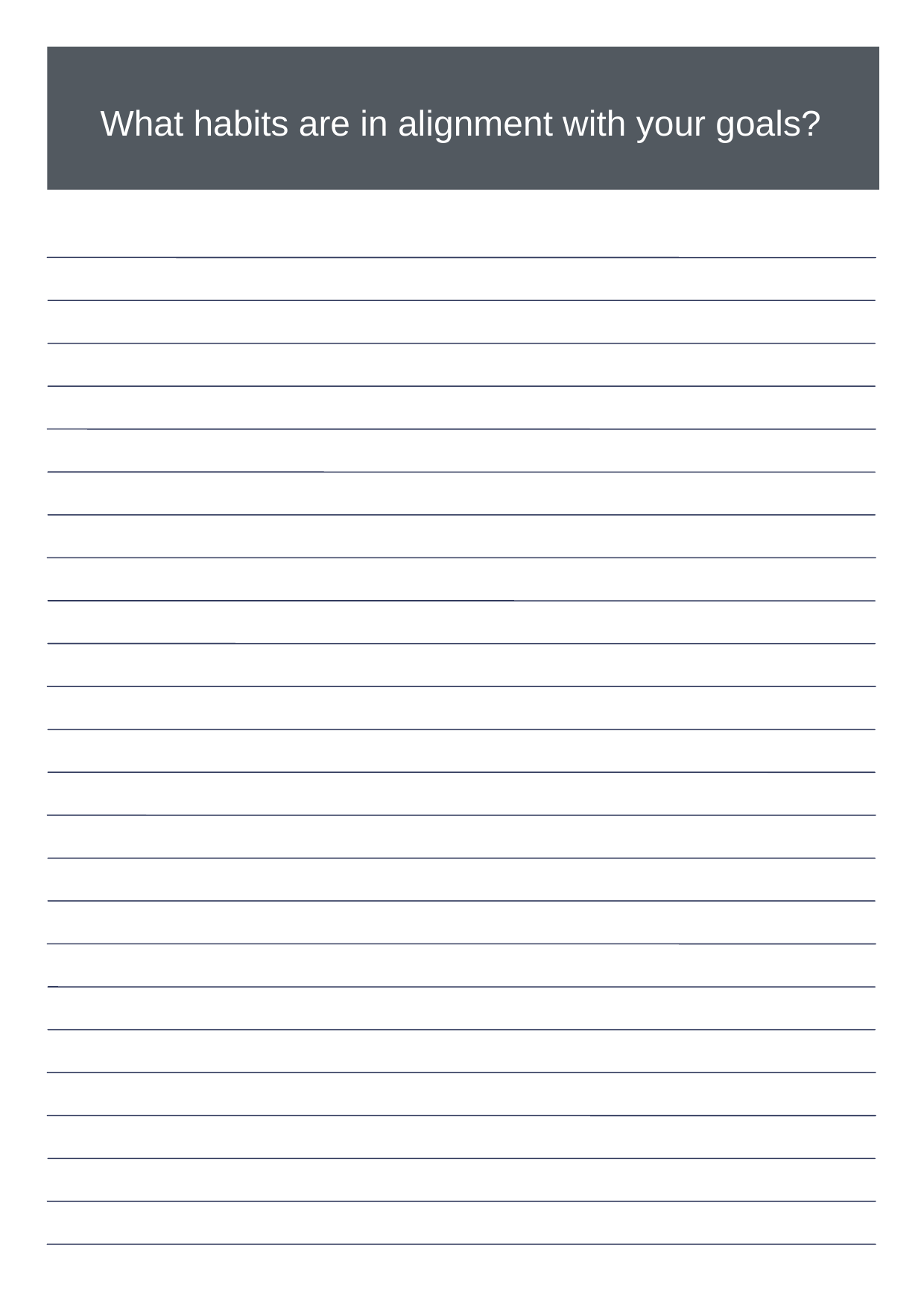

What habits are in alignment with your goals?